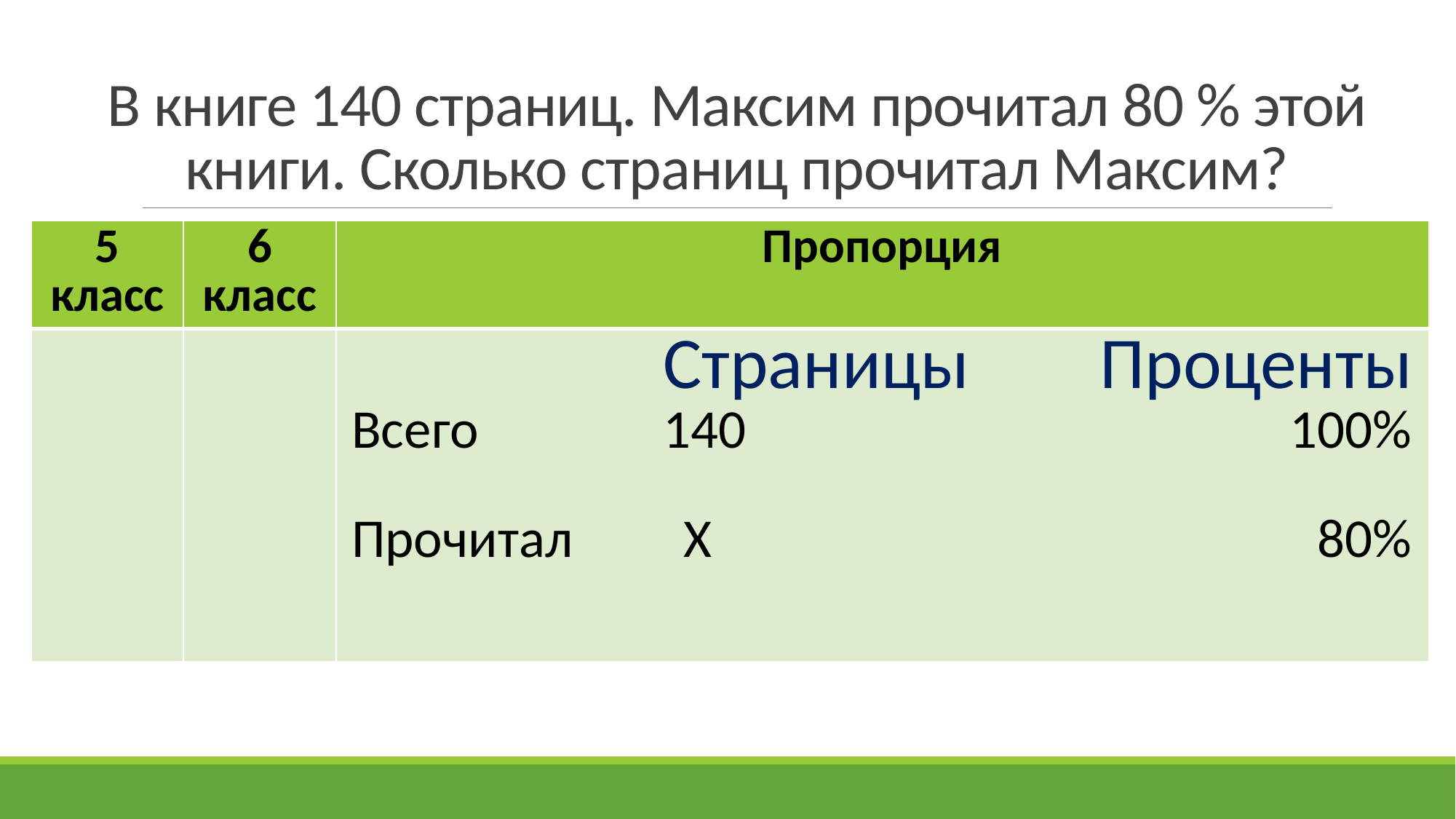

# В книге 140 страниц. Максим прочитал 80 % этой книги. Сколько страниц прочитал Максим?
| 5 класс | 6 класс | Пропорция |
| --- | --- | --- |
|  |  | Страницы Проценты Всего 140 100% Прочитал Х 80% |